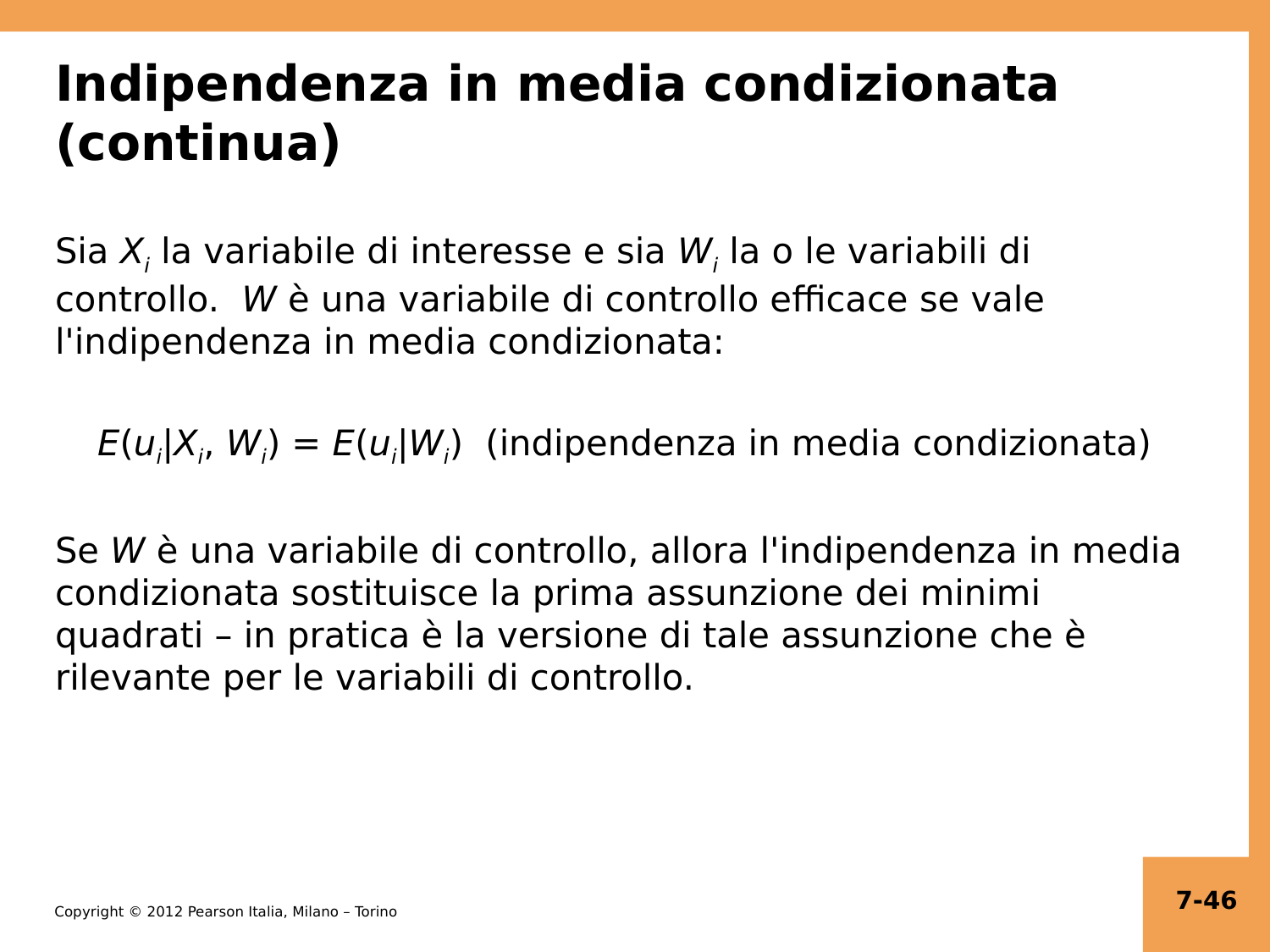

# Indipendenza in media condizionata (continua)
Sia Xi la variabile di interesse e sia Wi la o le variabili di controllo.  W è una variabile di controllo efficace se vale l'indipendenza in media condizionata:

E(ui|Xi, Wi) = E(ui|Wi)  (indipendenza in media condizionata)

Se W è una variabile di controllo, allora l'indipendenza in media condizionata sostituisce la prima assunzione dei minimi quadrati – in pratica è la versione di tale assunzione che è rilevante per le variabili di controllo.

7-46